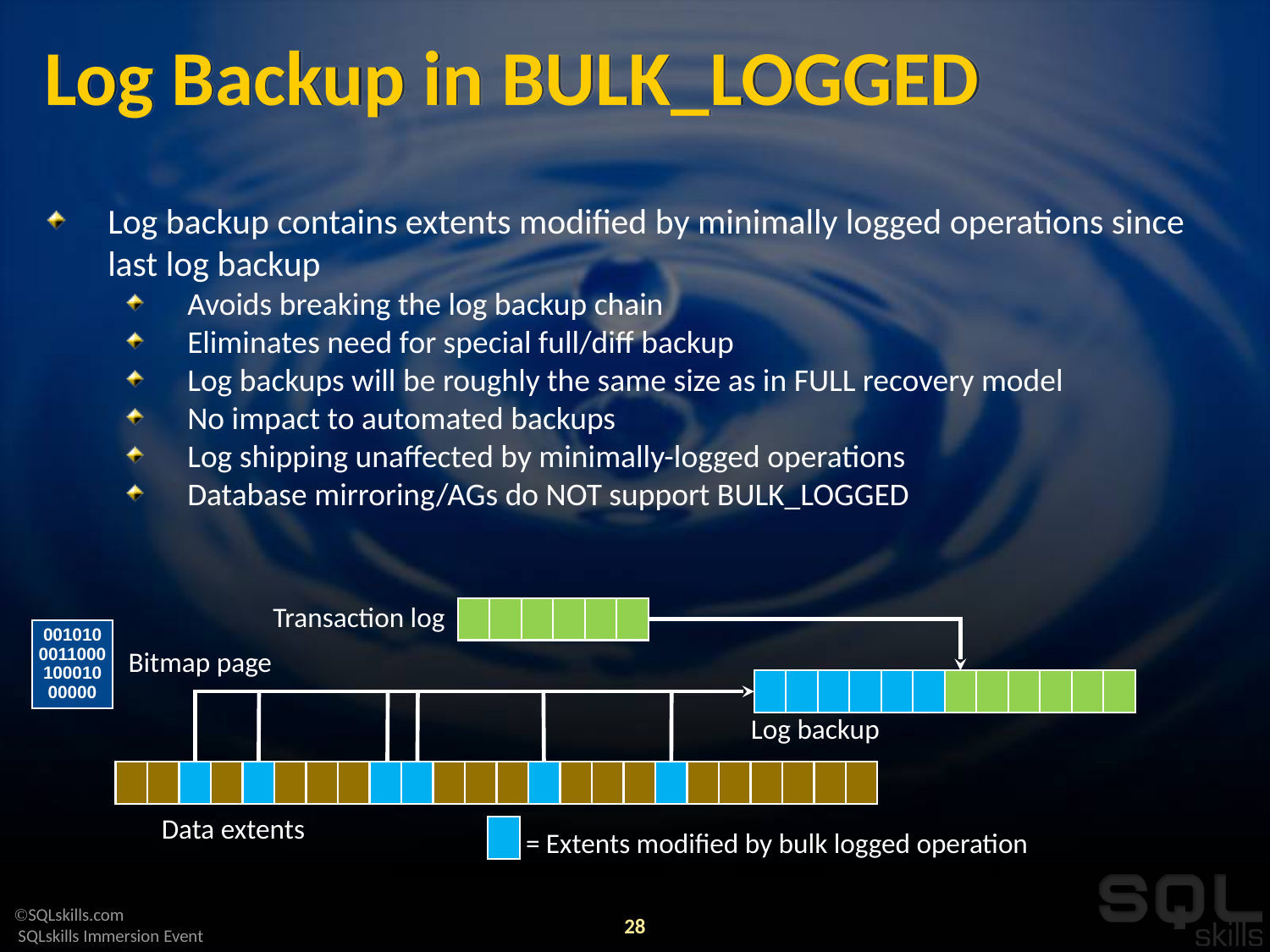

# Log Backup in BULK_LOGGED
Log backup contains extents modified by minimally logged operations since last log backup
Avoids breaking the log backup chain
Eliminates need for special full/diff backup
Log backups will be roughly the same size as in FULL recovery model
No impact to automated backups
Log shipping unaffected by minimally-logged operations
Database mirroring/AGs do NOT support BULK_LOGGED
Transaction log

001010001100010001000000
Bitmap page

Log backup

Data extents

= Extents modified by bulk logged operation
28